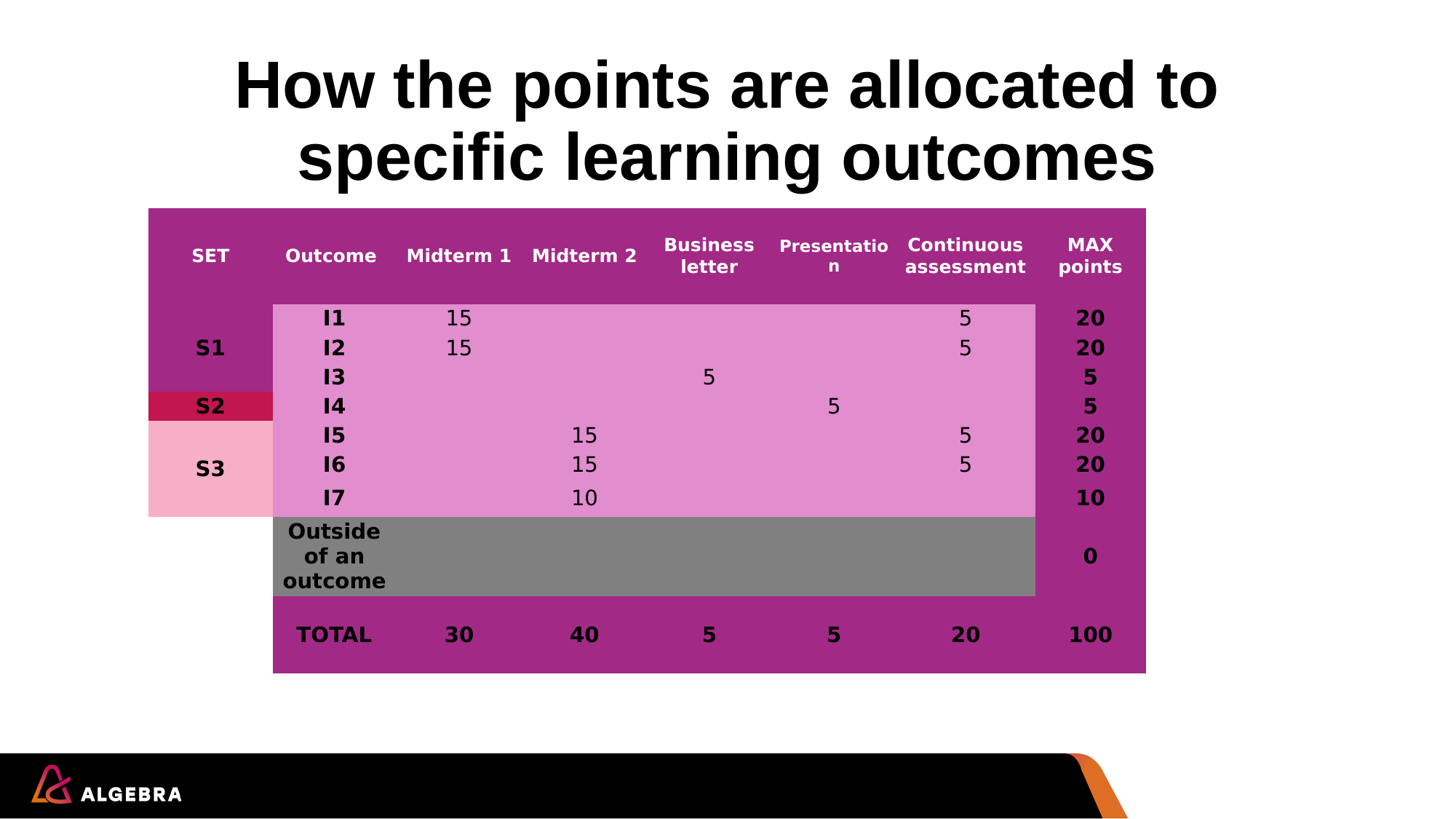

# How the points are allocated to specific learning outcomes
| SET | Outcome | Midterm 1 | Midterm 2 | Business letter | Presentation | Continuous assessment | MAX points |
| --- | --- | --- | --- | --- | --- | --- | --- |
| S1 | I1 | 15 |  |  |  | 5 | 20 |
|  | I2 | 15 |  |  |  | 5 | 20 |
|  | I3 |  |  | 5 |  |  | 5 |
| S2 | I4 |  |  |  | 5 |  | 5 |
| S3 | I5 |  | 15 |  |  | 5 | 20 |
|  | I6 |  | 15 |  |  | 5 | 20 |
|  | I7 |  | 10 |  |  |  | 10 |
|  | Outside of an outcome |  |  |  |  |  | 0 |
|  | TOTAL | 30 | 40 | 5 | 5 | 20 | 100 |